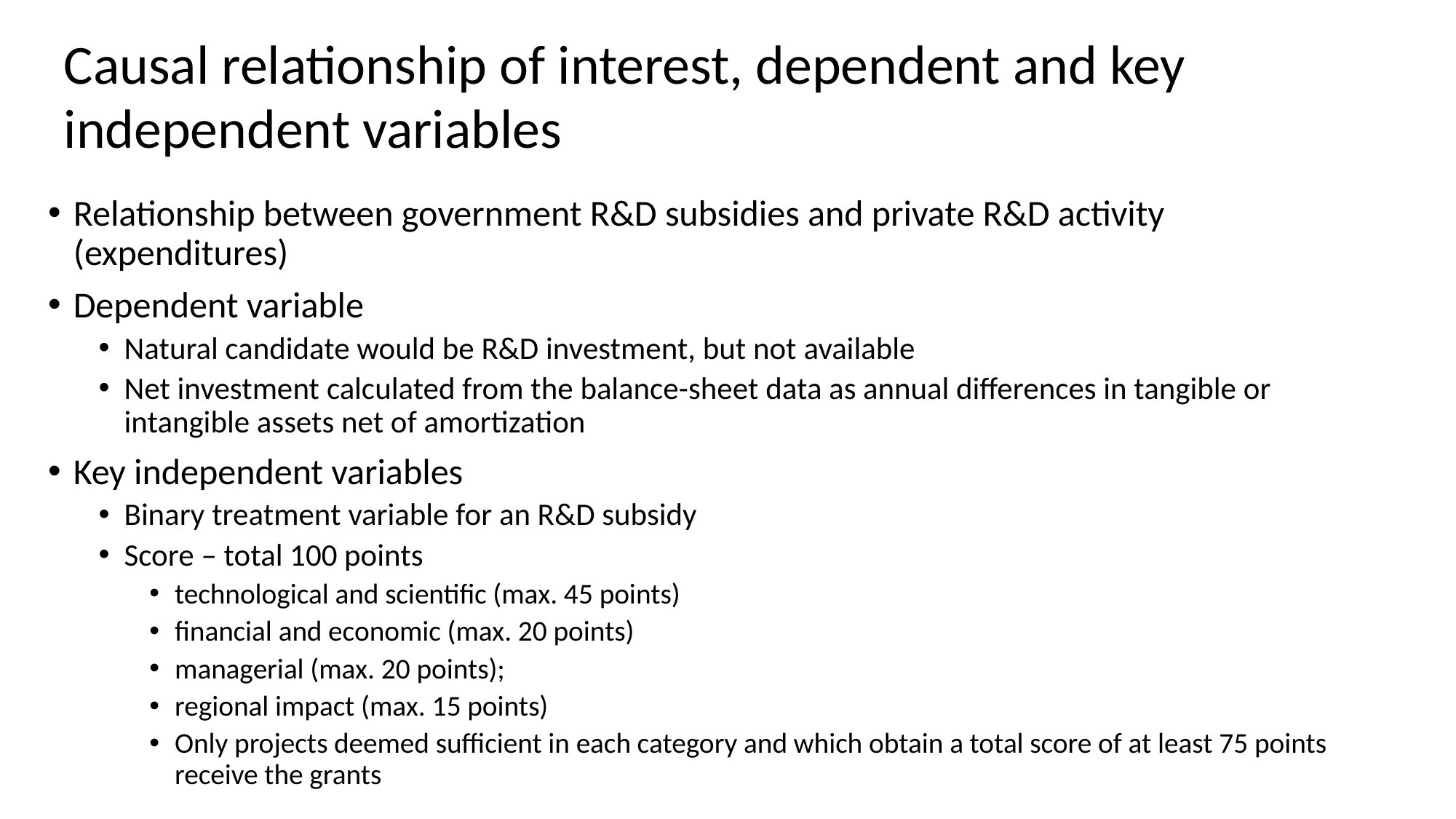

# Causal relationship of interest, dependent and key independent variables
Relationship between government R&D subsidies and private R&D activity (expenditures)
Dependent variable
Natural candidate would be R&D investment, but not available
Net investment calculated from the balance-sheet data as annual differences in tangible or intangible assets net of amortization
Key independent variables
Binary treatment variable for an R&D subsidy
Score – total 100 points
technological and scientific (max. 45 points)
financial and economic (max. 20 points)
managerial (max. 20 points);
regional impact (max. 15 points)
Only projects deemed sufficient in each category and which obtain a total score of at least 75 points receive the grants